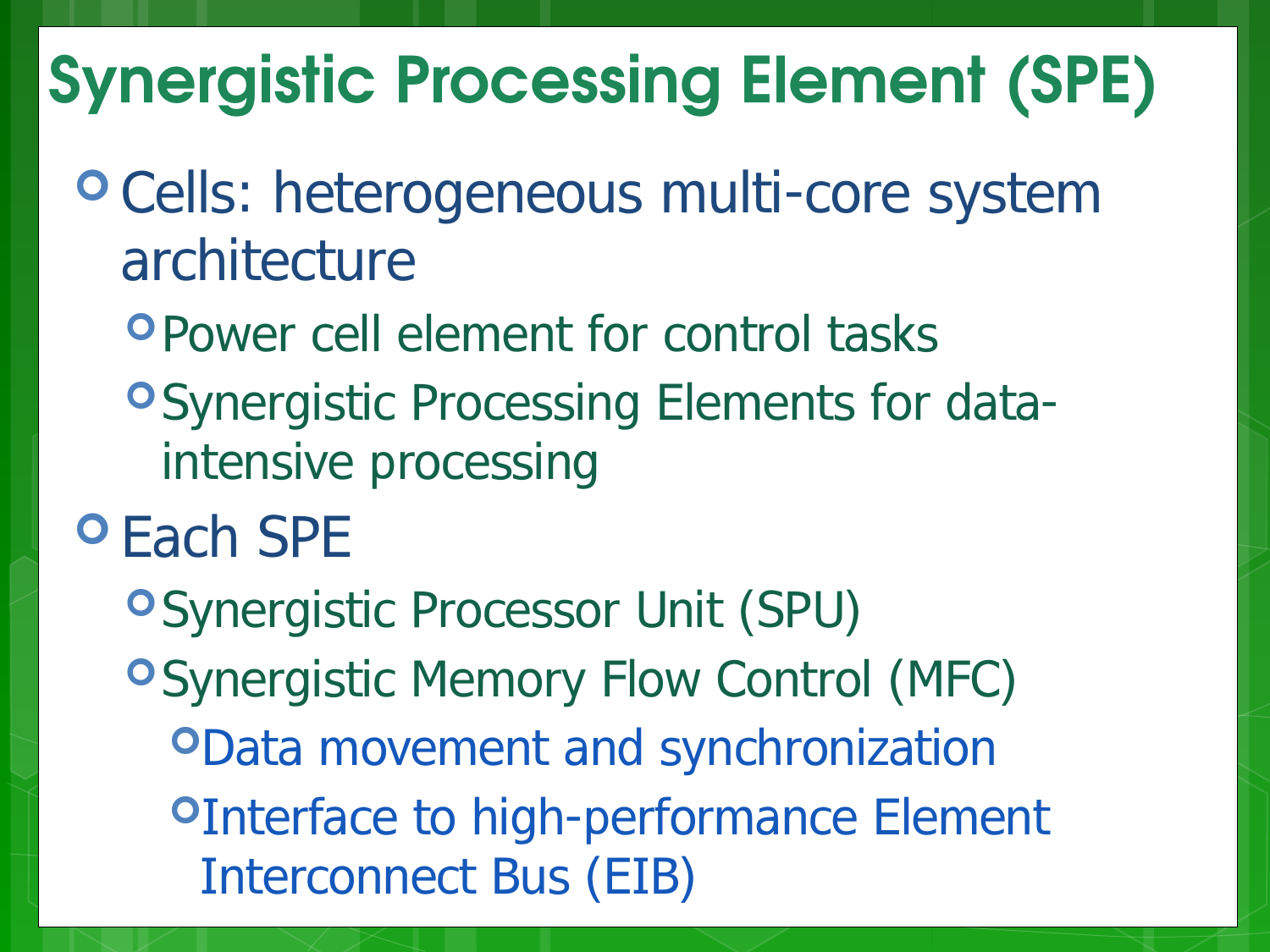

# Synergistic Processing Element (SPE)
Cells: heterogeneous multi-core system architecture
Power cell element for control tasks
Synergistic Processing Elements for data-intensive processing
Each SPE
Synergistic Processor Unit (SPU)
Synergistic Memory Flow Control (MFC)
Data movement and synchronization
Interface to high-performance Element Interconnect Bus (EIB)